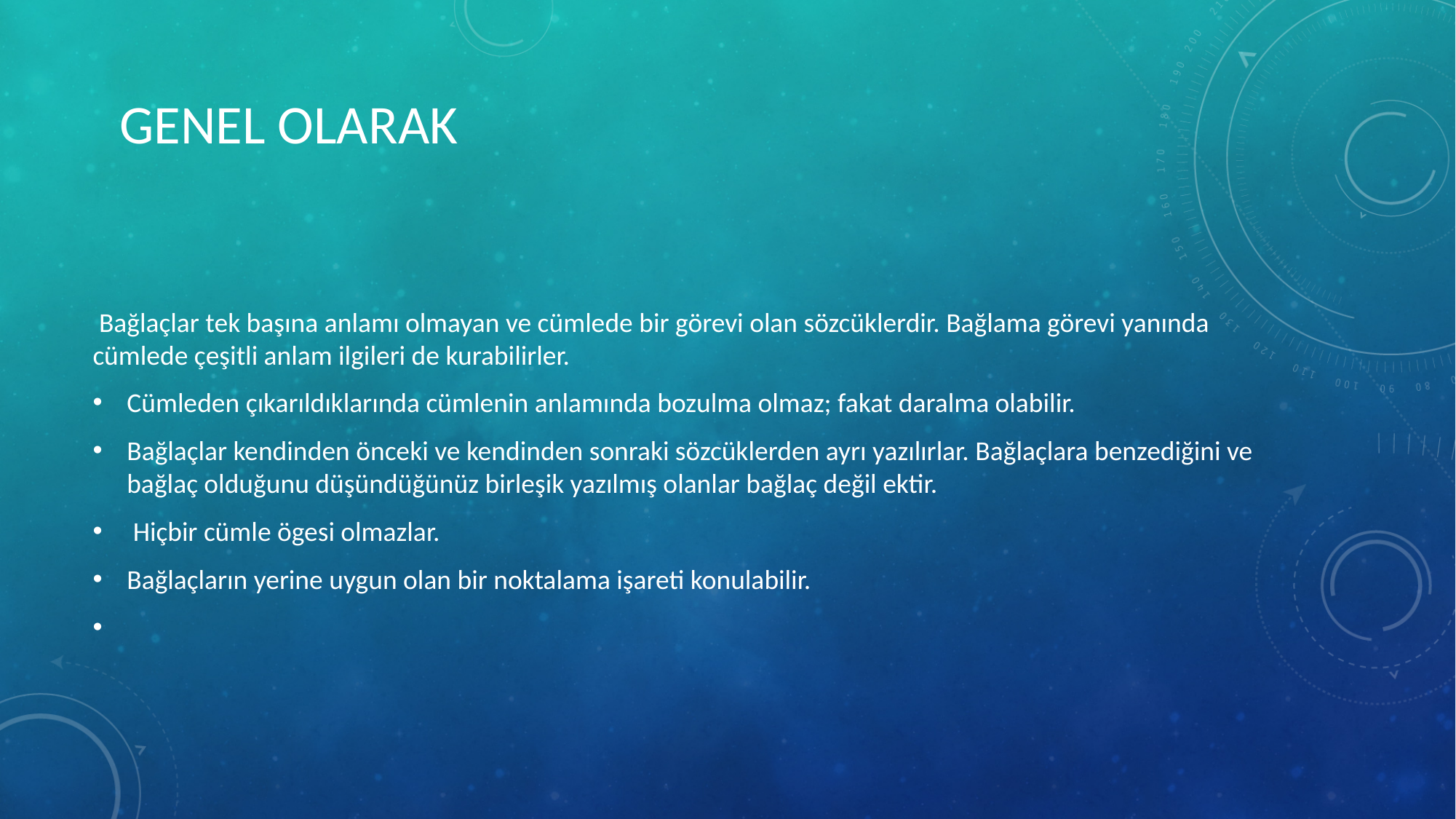

# Genel olarak

 Bağlaçlar tek başına anlamı olmayan ve cümlede bir görevi olan sözcüklerdir. Bağlama görevi yanında cümlede çeşitli anlam ilgileri de kurabilirler.
Cümleden çıkarıldıklarında cümlenin anlamında bozulma olmaz; fakat daralma olabilir.
Bağlaçlar kendinden önceki ve kendinden sonraki sözcüklerden ayrı yazılırlar. Bağlaçlara benzediğini ve bağlaç olduğunu düşündüğünüz birleşik yazılmış olanlar bağlaç değil ektir.
 Hiçbir cümle ögesi olmazlar.
Bağlaçların yerine uygun olan bir noktalama işareti konulabilir.